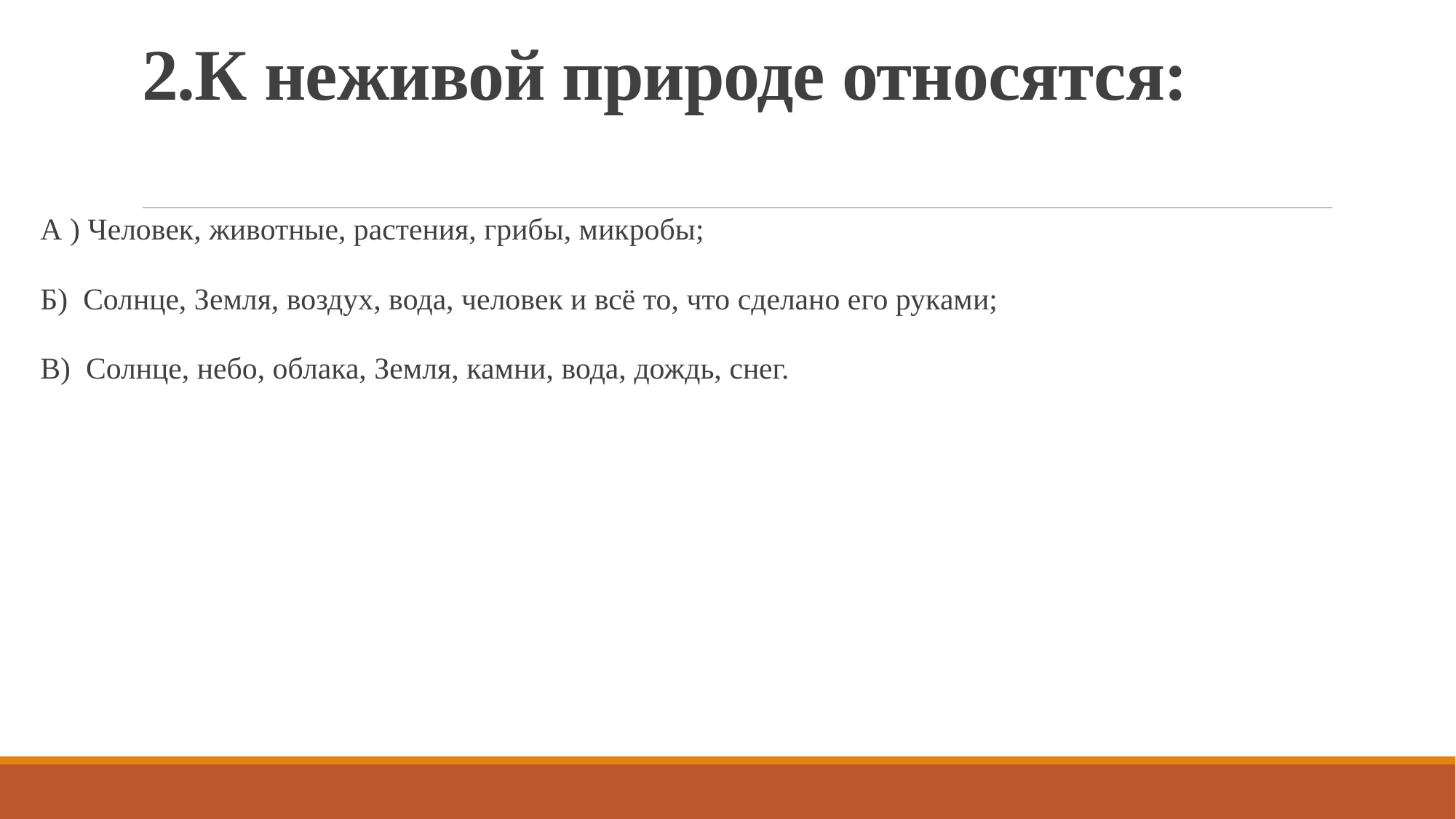

# 2.К неживой природе относятся:
А ) Человек, животные, растения, грибы, микробы;
Б)  Солнце, Земля, воздух, вода, человек и всё то, что сделано его руками;
В)  Солнце, небо, облака, Земля, камни, вода, дождь, снег.